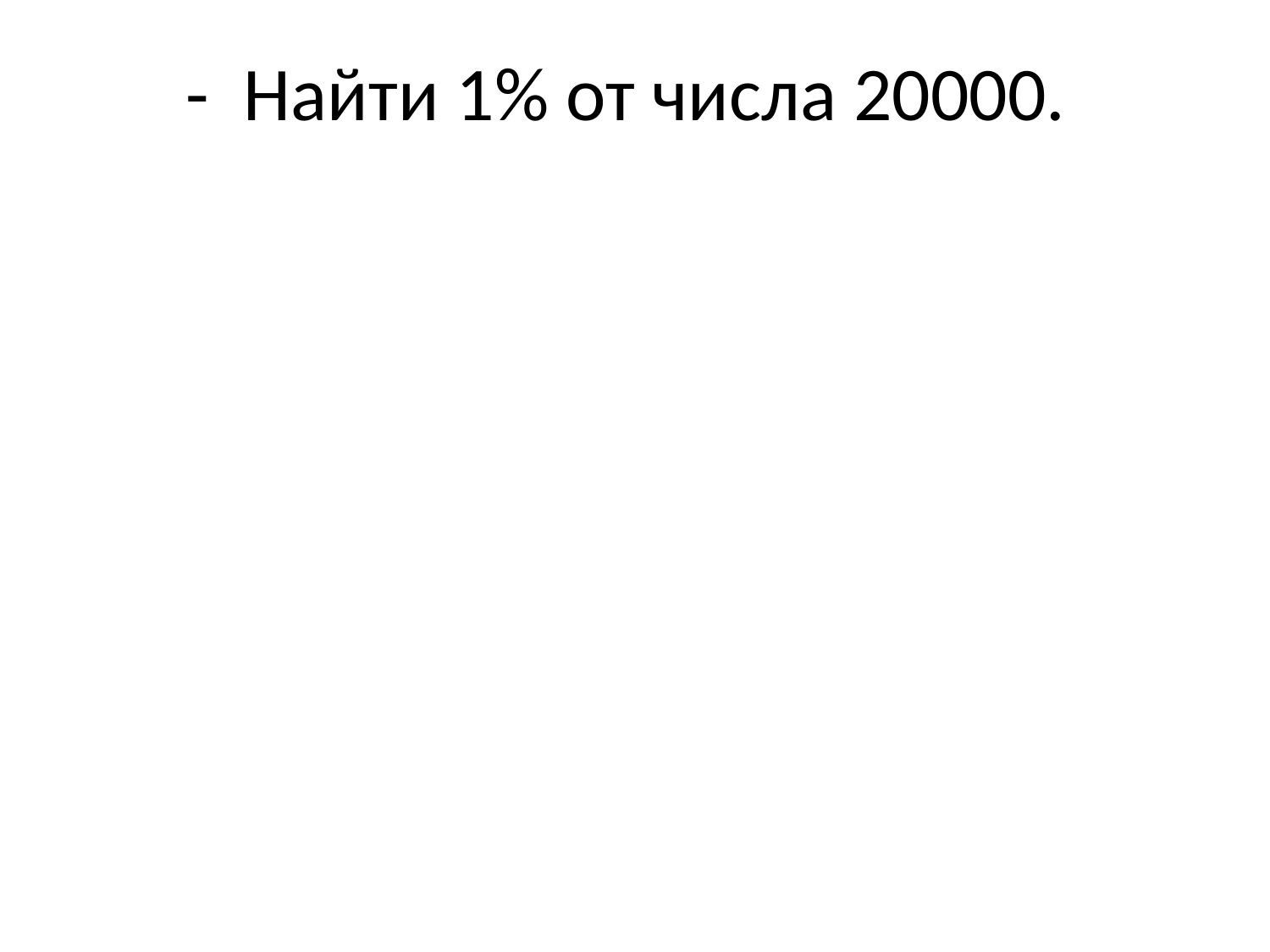

# -  Найти 1% от числа 20000.